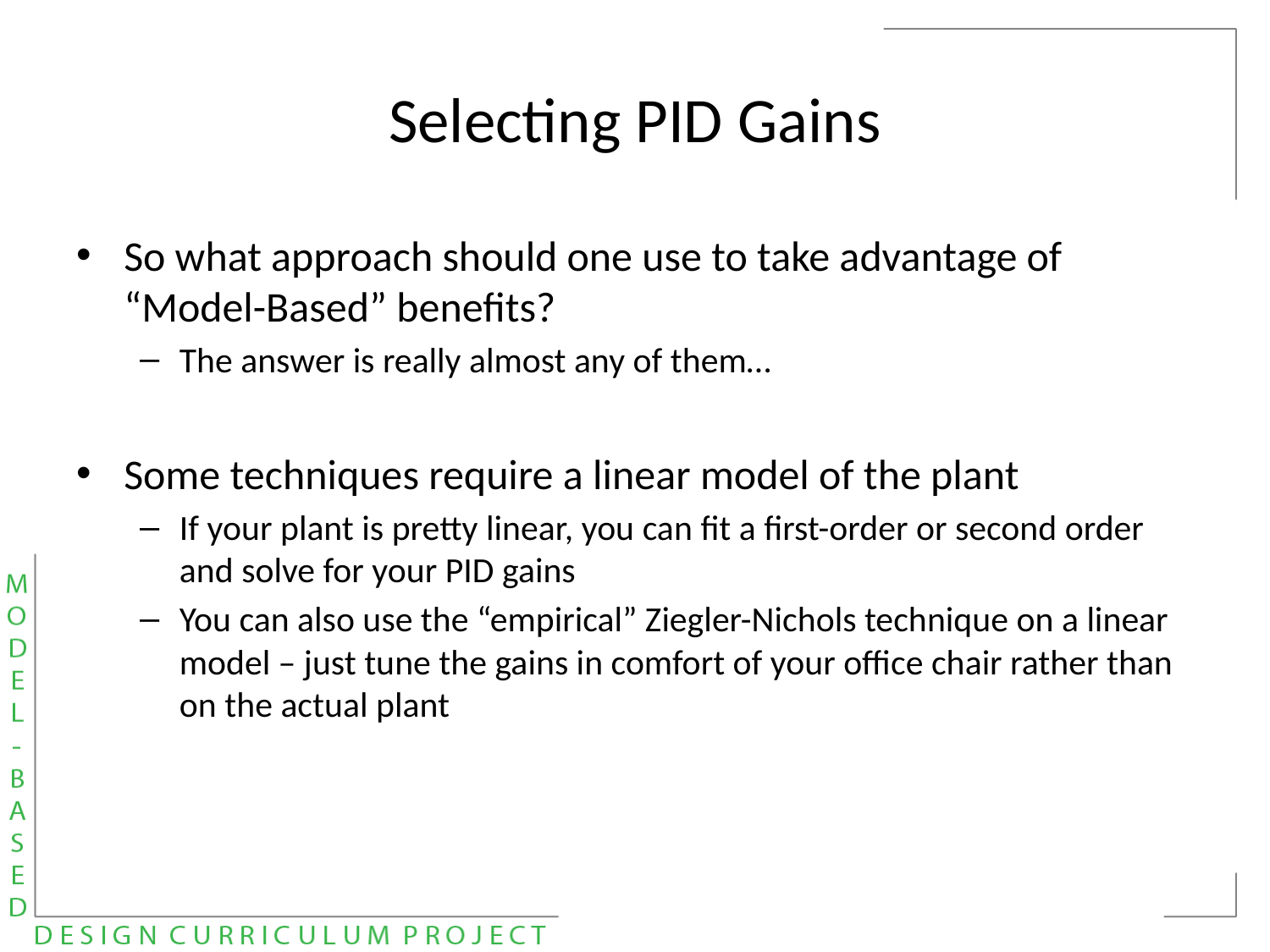

# Selecting PID Gains
So what approach should one use to take advantage of “Model-Based” benefits?
The answer is really almost any of them…

Some techniques require a linear model of the plant
If your plant is pretty linear, you can fit a first-order or second order and solve for your PID gains
You can also use the “empirical” Ziegler-Nichols technique on a linear model – just tune the gains in comfort of your office chair rather than on the actual plant